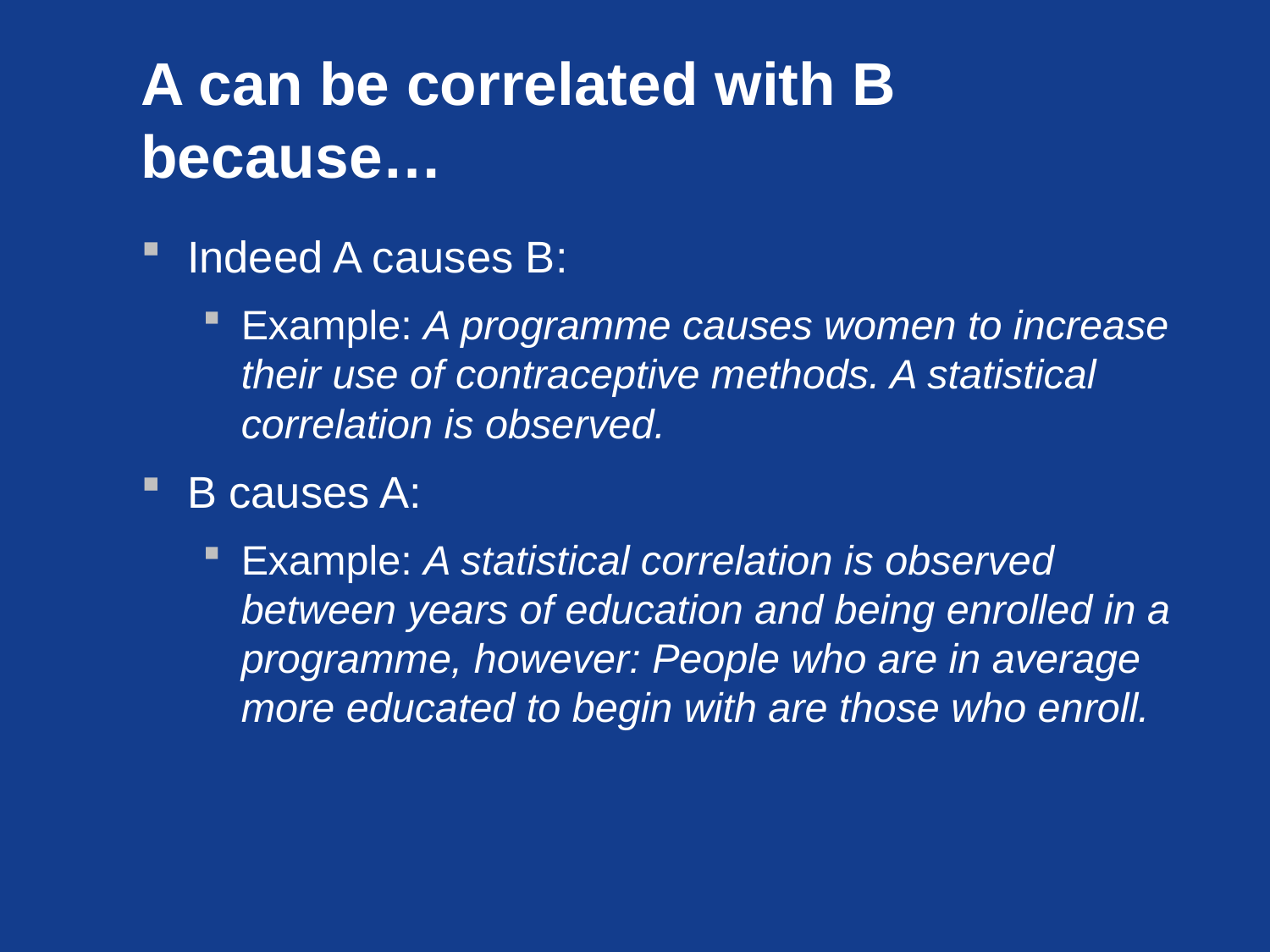

# A can be correlated with B because…
Indeed A causes B:
Example: A programme causes women to increase their use of contraceptive methods. A statistical correlation is observed.
B causes A:
Example: A statistical correlation is observed between years of education and being enrolled in a programme, however: People who are in average more educated to begin with are those who enroll.